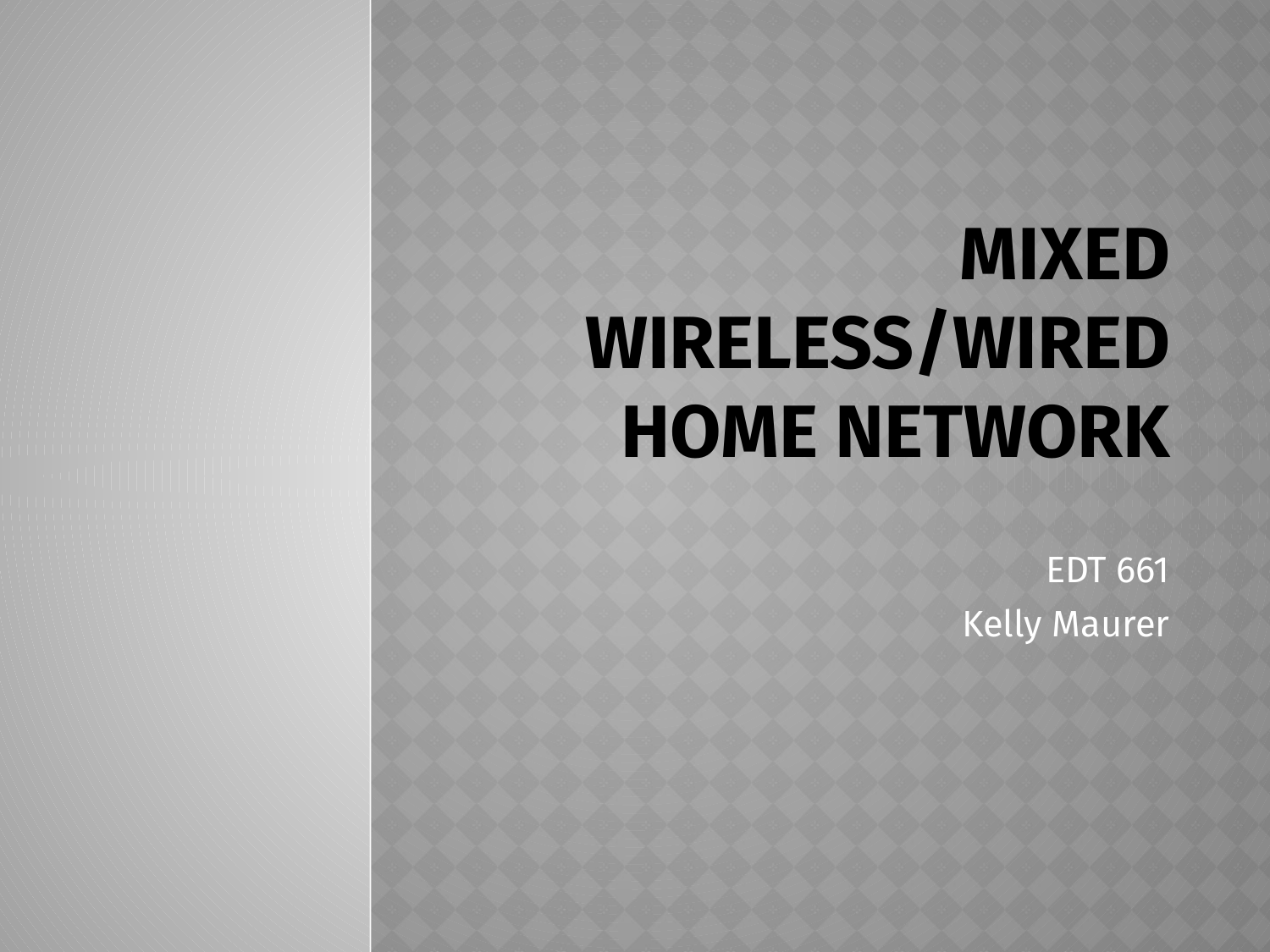

# Mixed wireless/wired Home Network

EDT 661
Kelly Maurer